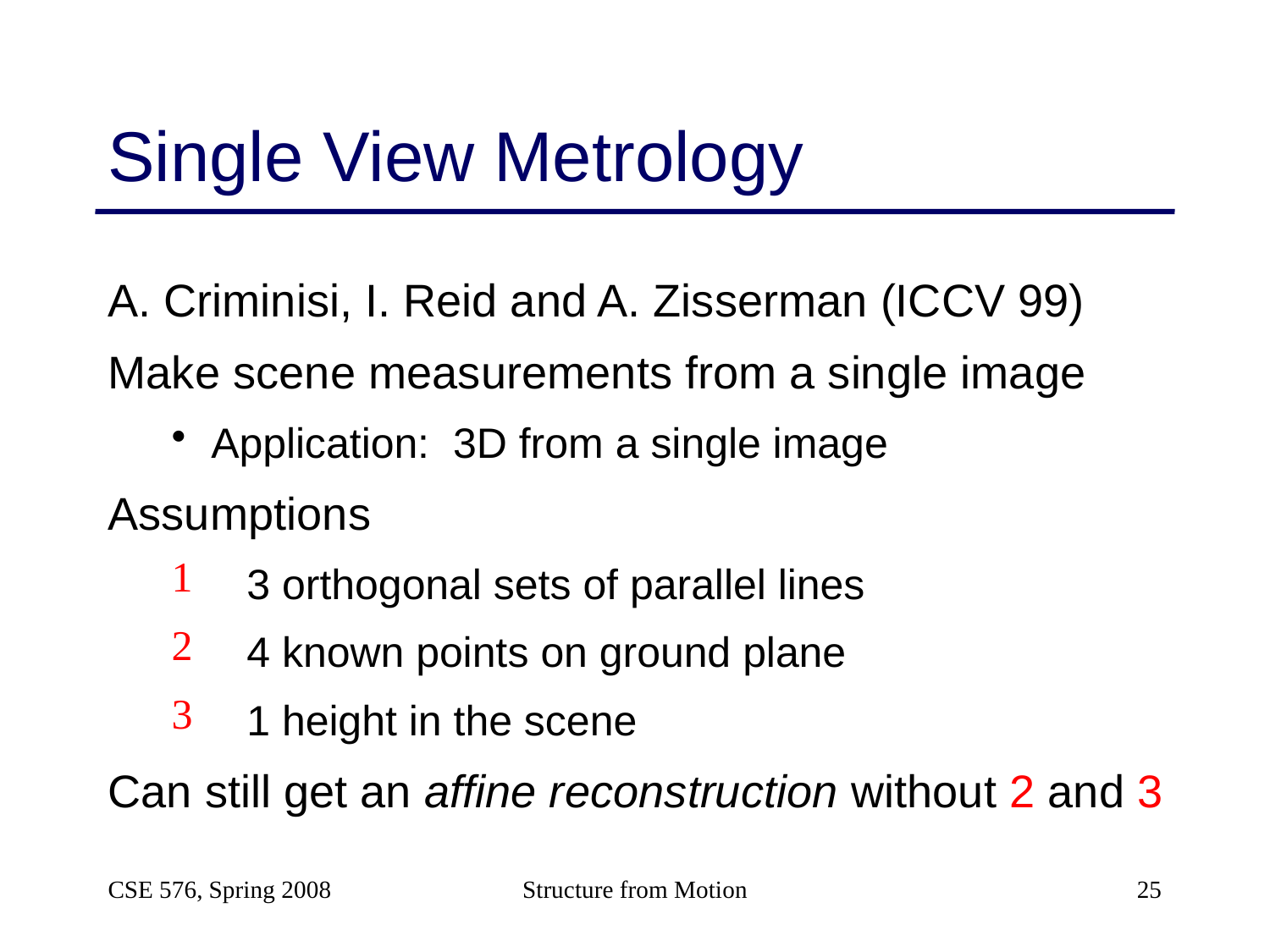

# Single View Metrology
A. Criminisi, I. Reid and A. Zisserman (ICCV 99)
Make scene measurements from a single image
Application:  3D from a single image
Assumptions
   3 orthogonal sets of parallel lines
   4 known points on ground plane
   1 height in the scene
Can still get an affine reconstruction without 2 and 3
CSE 576, Spring 2008
Structure from Motion
25